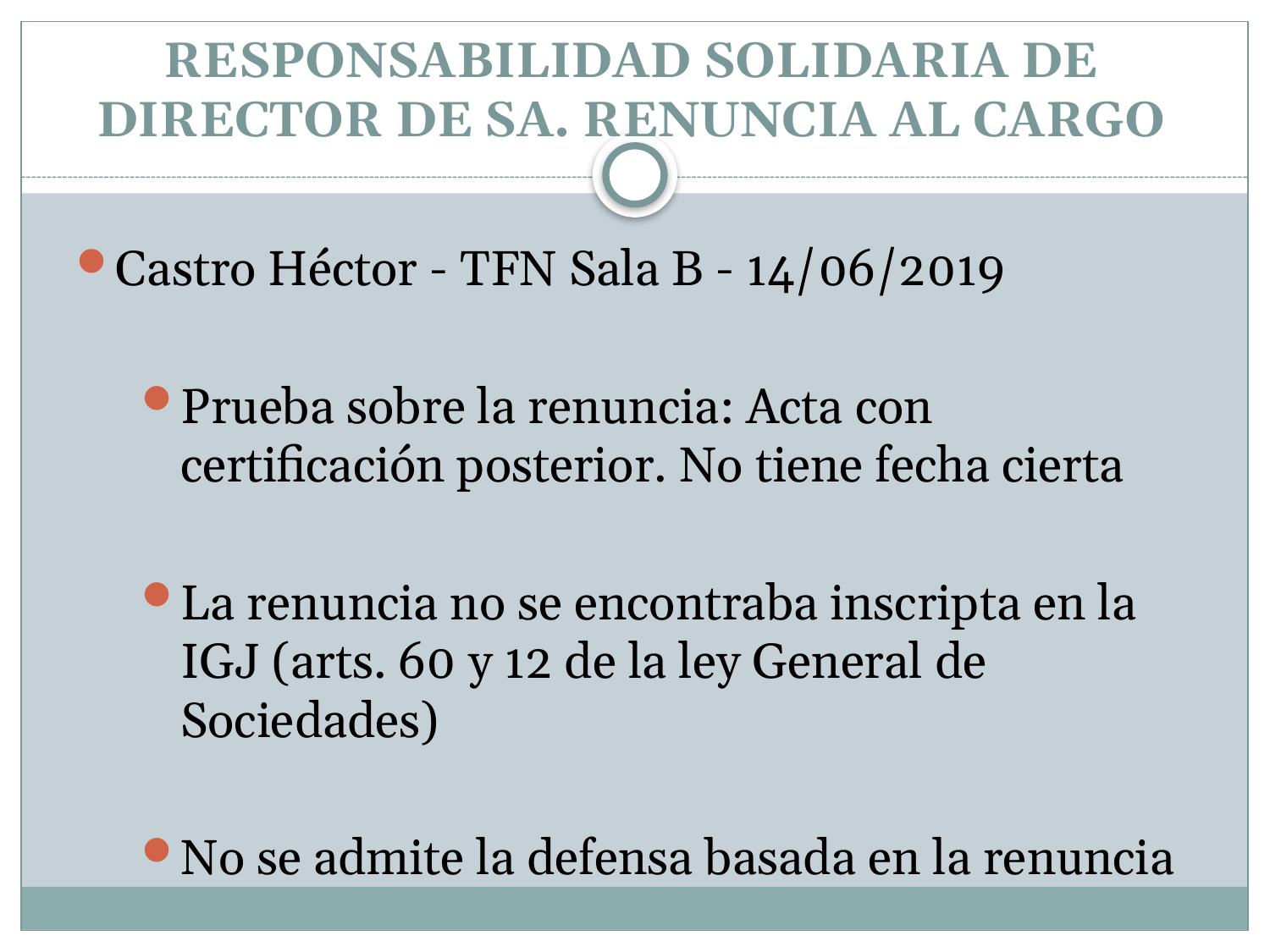

# RESPONSABILIDAD SOLIDARIA DE DIRECTOR DE SA. RENUNCIA AL CARGO
Castro Héctor - TFN Sala B - 14/06/2019

Prueba sobre la renuncia: Acta con certificación posterior. No tiene fecha cierta

La renuncia no se encontraba inscripta en la IGJ (arts. 60 y 12 de la ley General de Sociedades)

No se admite la defensa basada en la renuncia